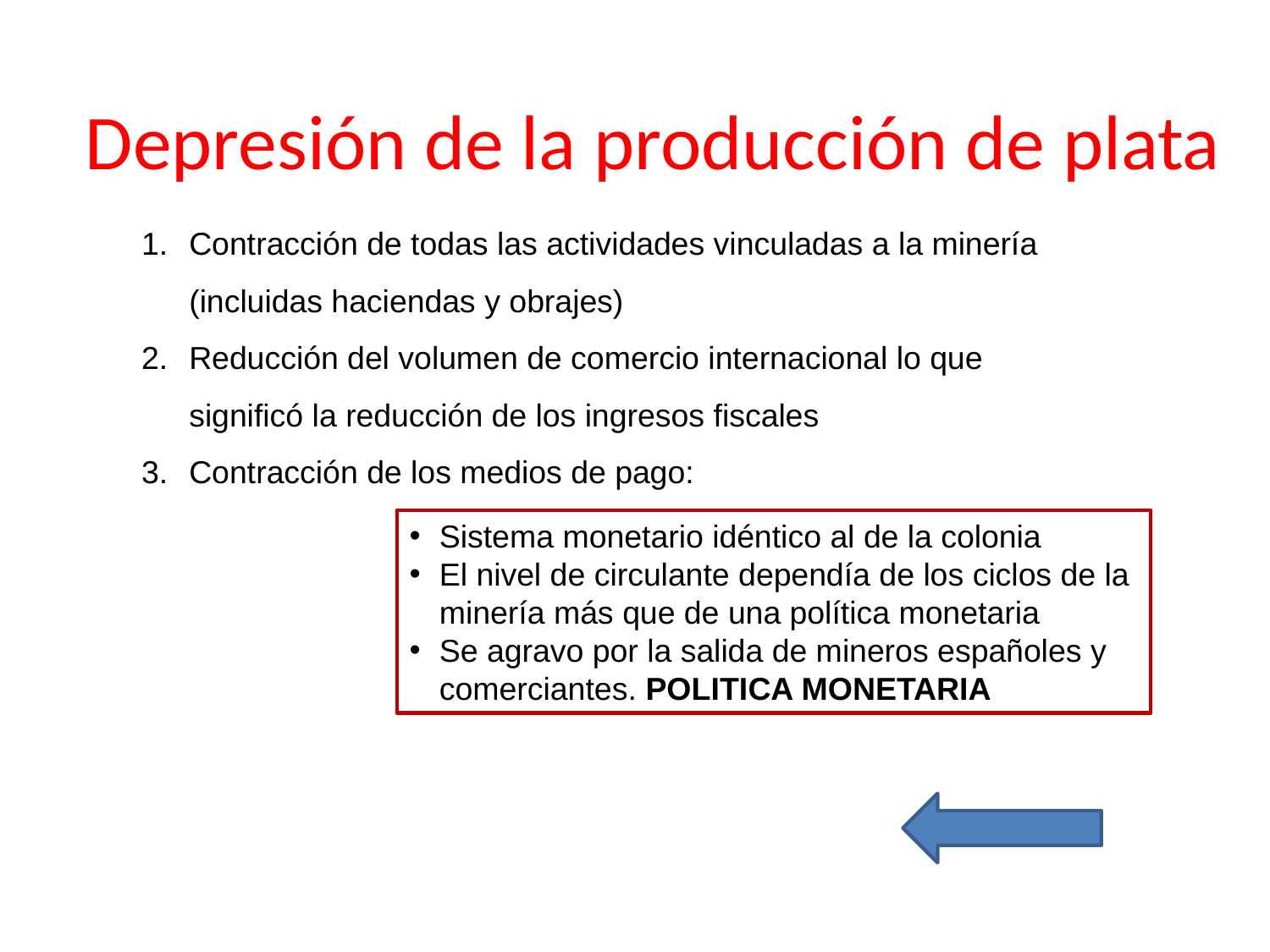

Depresión de la producción de plata
Contracción de todas las actividades vinculadas a la minería (incluidas haciendas y obrajes)
Reducción del volumen de comercio internacional lo que significó la reducción de los ingresos fiscales
Contracción de los medios de pago:
Sistema monetario idéntico al de la colonia
El nivel de circulante dependía de los ciclos de la minería más que de una política monetaria
Se agravo por la salida de mineros españoles y comerciantes. POLITICA MONETARIA